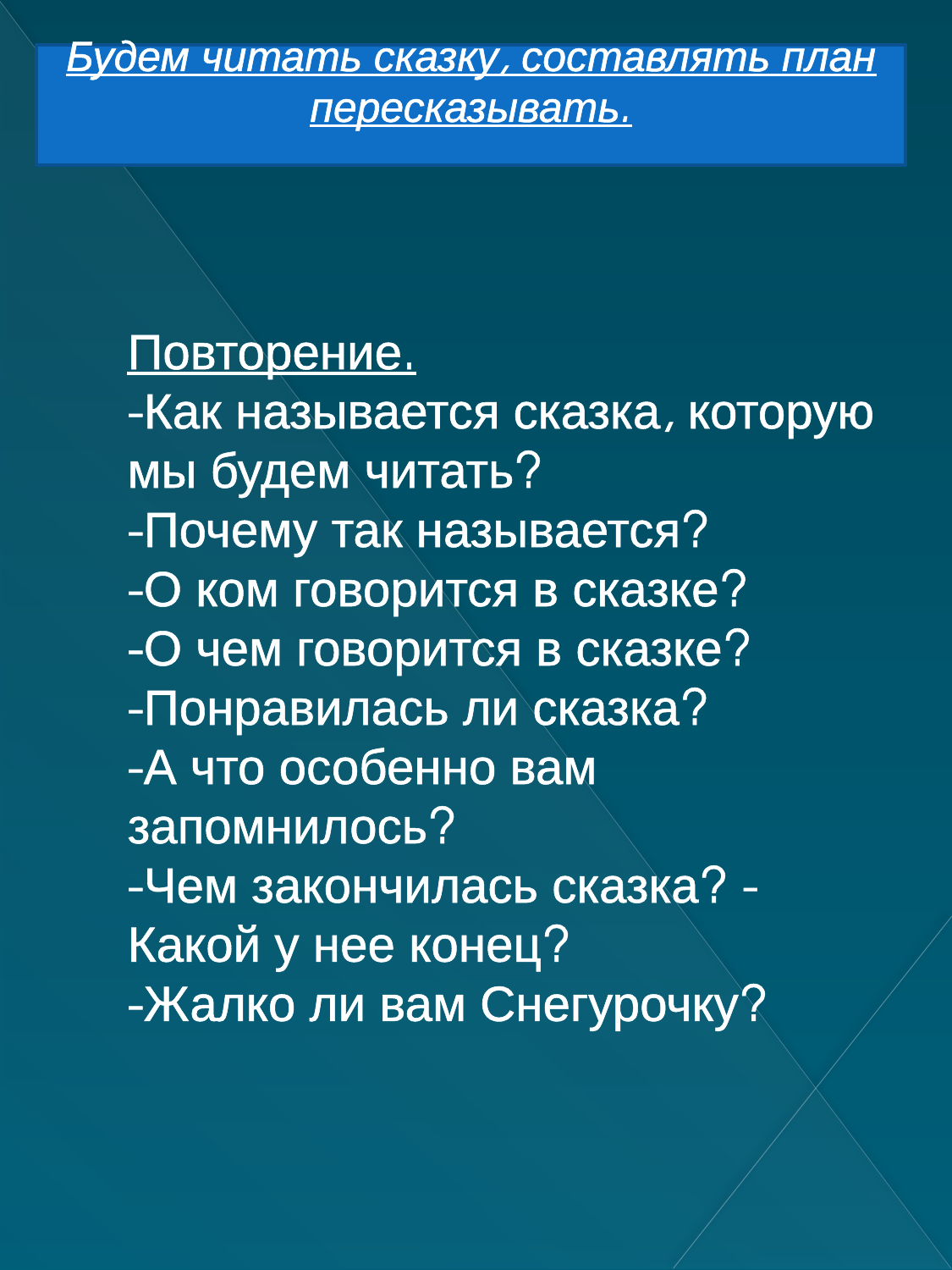

Будем читать сказку, составлять план пересказывать.
# Повторение. -Как называется сказка, которую мы будем читать? -Почему так называется? -О ком говорится в сказке? -О чем говорится в сказке? -Понравилась ли сказка? -А что особенно вам запомнилось? -Чем закончилась сказка? -Какой у нее конец? -Жалко ли вам Снегурочку?